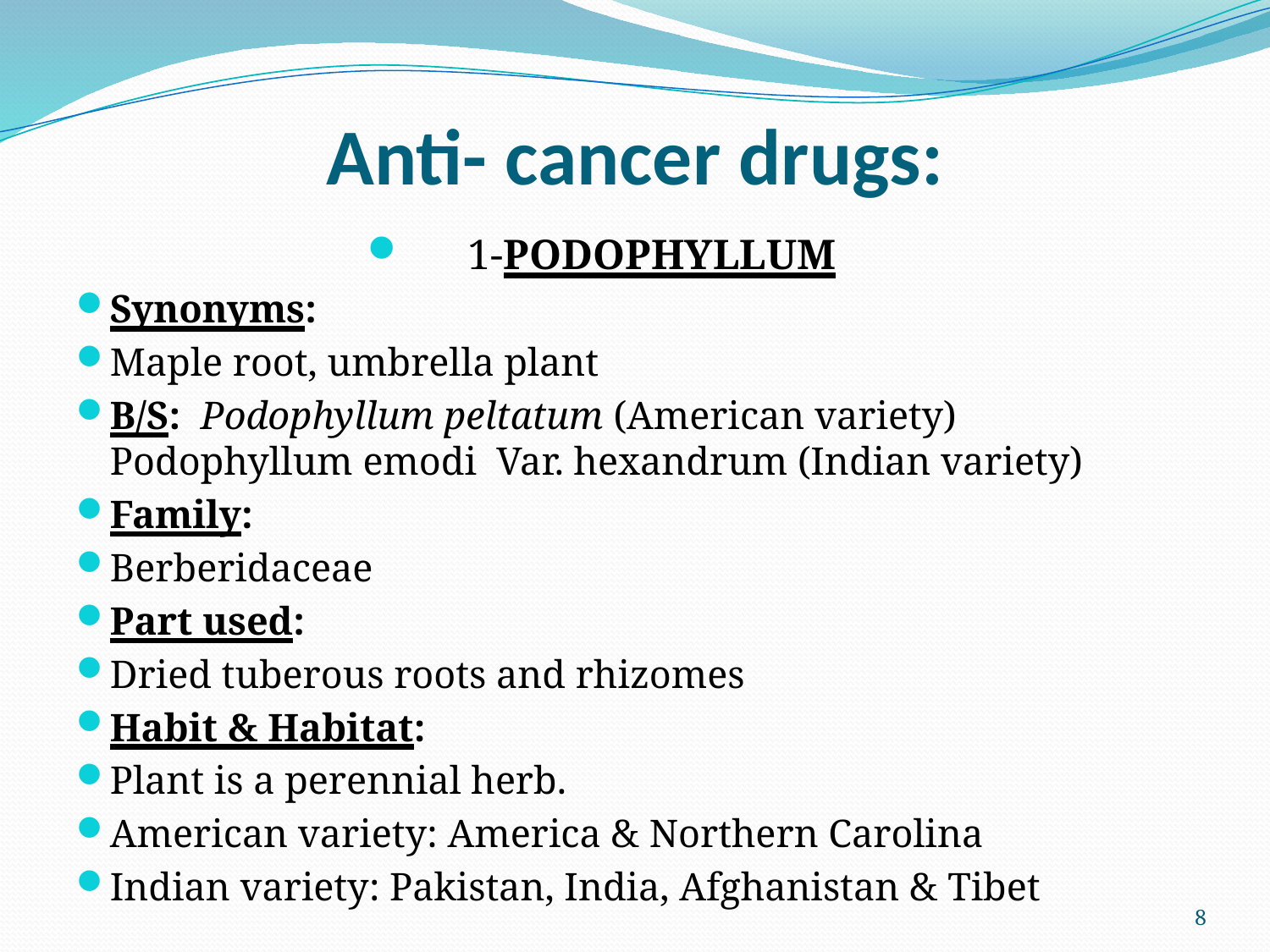

# Anti- cancer drugs:
1-PODOPHYLLUM
Synonyms:
Maple root, umbrella plant
B/S:  Podophyllum peltatum (American variety) Podophyllum emodi  Var. hexandrum (Indian variety)
Family:
Berberidaceae
Part used:
Dried tuberous roots and rhizomes
Habit & Habitat:
Plant is a perennial herb.
American variety: America & Northern Carolina
Indian variety: Pakistan, India, Afghanistan & Tibet
8